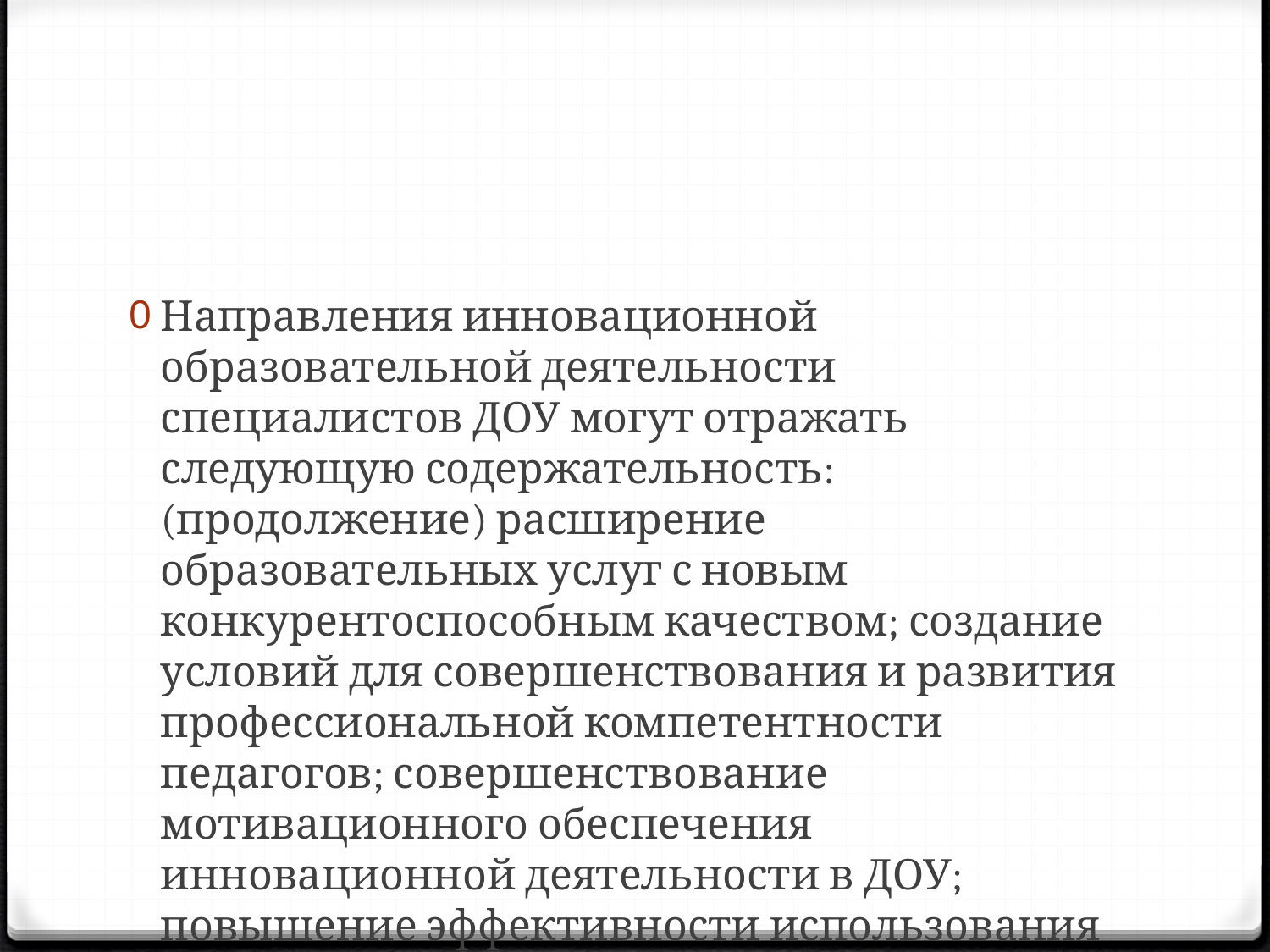

#
Направления инновационной образовательной деятельности специалистов ДОУ могут отражать следующую содержательность: (продолжение) расширение образовательных услуг с новым конкурентоспособным качеством; создание условий для совершенствования и развития профессиональной компетентности педагогов; совершенствование мотивационного обеспечения инновационной деятельности в ДОУ; повышение эффективности использования ресурсов ДОУ.